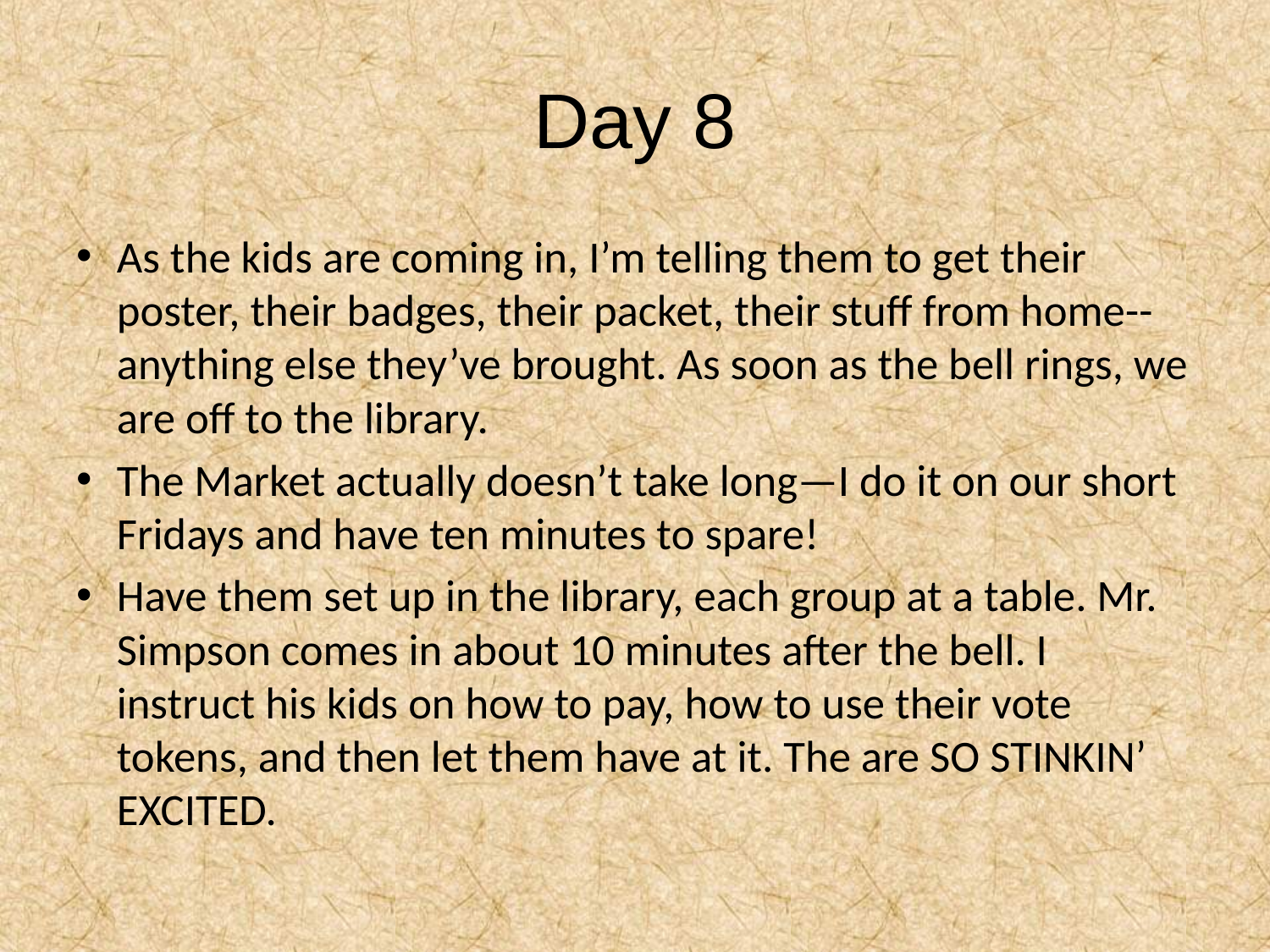

# Day 8
As the kids are coming in, I’m telling them to get their poster, their badges, their packet, their stuff from home--anything else they’ve brought. As soon as the bell rings, we are off to the library.
The Market actually doesn’t take long—I do it on our short Fridays and have ten minutes to spare!
Have them set up in the library, each group at a table. Mr. Simpson comes in about 10 minutes after the bell. I instruct his kids on how to pay, how to use their vote tokens, and then let them have at it. The are SO STINKIN’ EXCITED.